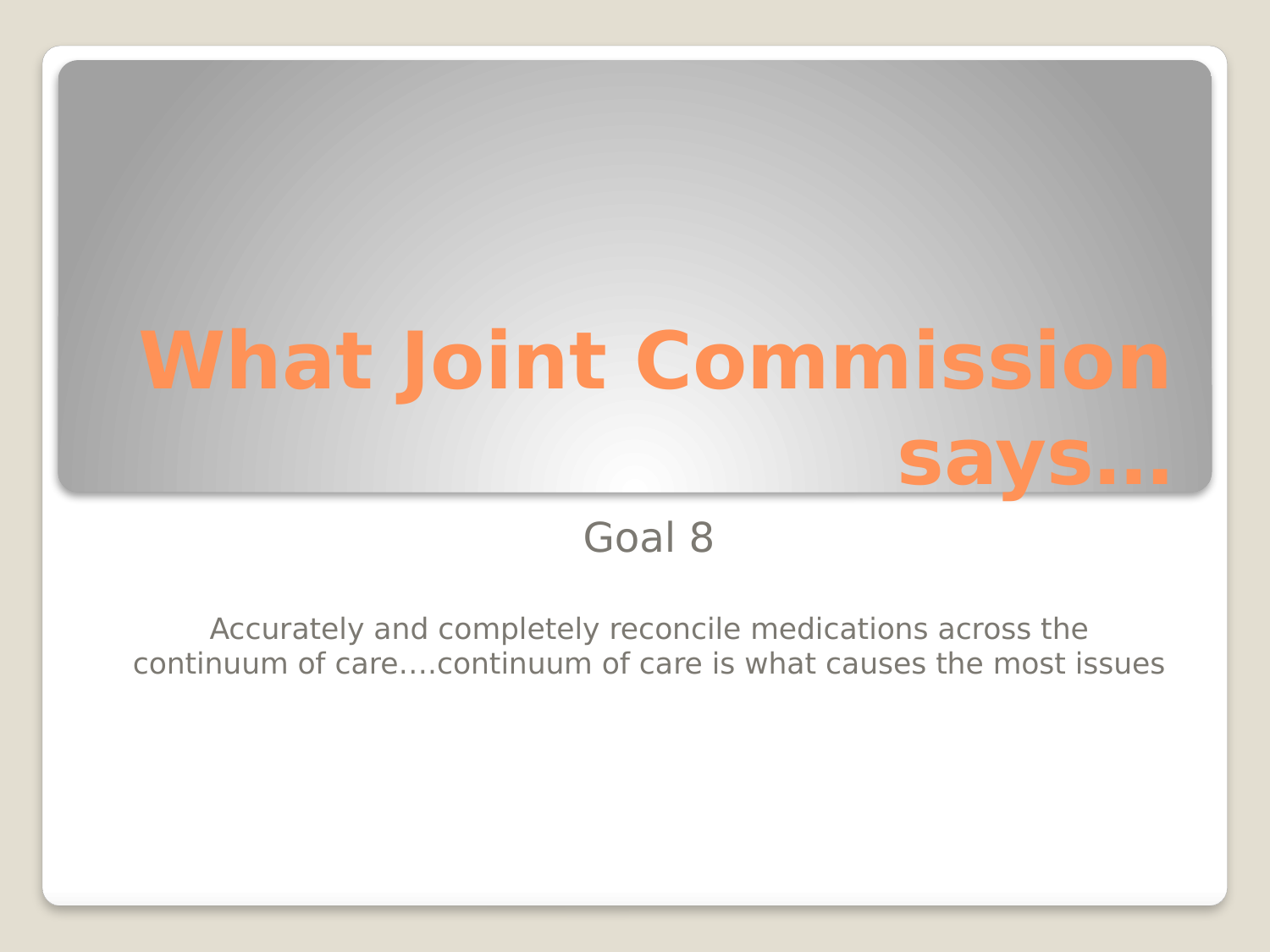

# What Joint Commission says…
Goal 8

Accurately and completely reconcile medications across the continuum of care….continuum of care is what causes the most issues